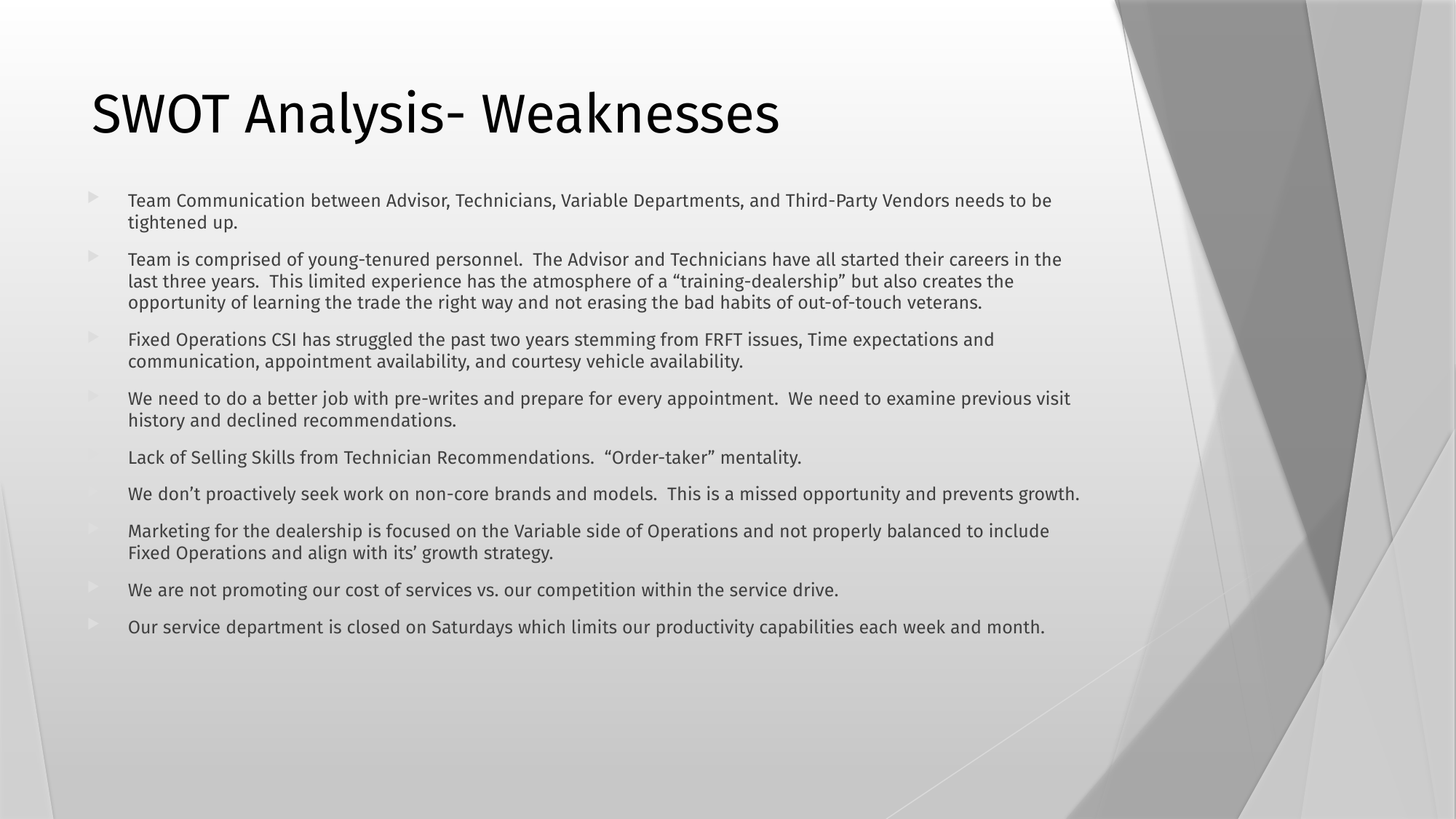

# SWOT Analysis- Weaknesses
Team Communication between Advisor, Technicians, Variable Departments, and Third-Party Vendors needs to be tightened up.
Team is comprised of young-tenured personnel.  The Advisor and Technicians have all started their careers in the last three years.  This limited experience has the atmosphere of a “training-dealership” but also creates the opportunity of learning the trade the right way and not erasing the bad habits of out-of-touch veterans.
Fixed Operations CSI has struggled the past two years stemming from FRFT issues, Time expectations and communication, appointment availability, and courtesy vehicle availability.
We need to do a better job with pre-writes and prepare for every appointment.  We need to examine previous visit history and declined recommendations.
Lack of Selling Skills from Technician Recommendations.  “Order-taker” mentality.
We don’t proactively seek work on non-core brands and models.  This is a missed opportunity and prevents growth.
Marketing for the dealership is focused on the Variable side of Operations and not properly balanced to include Fixed Operations and align with its’ growth strategy.
We are not promoting our cost of services vs. our competition within the service drive.
Our service department is closed on Saturdays which limits our productivity capabilities each week and month.